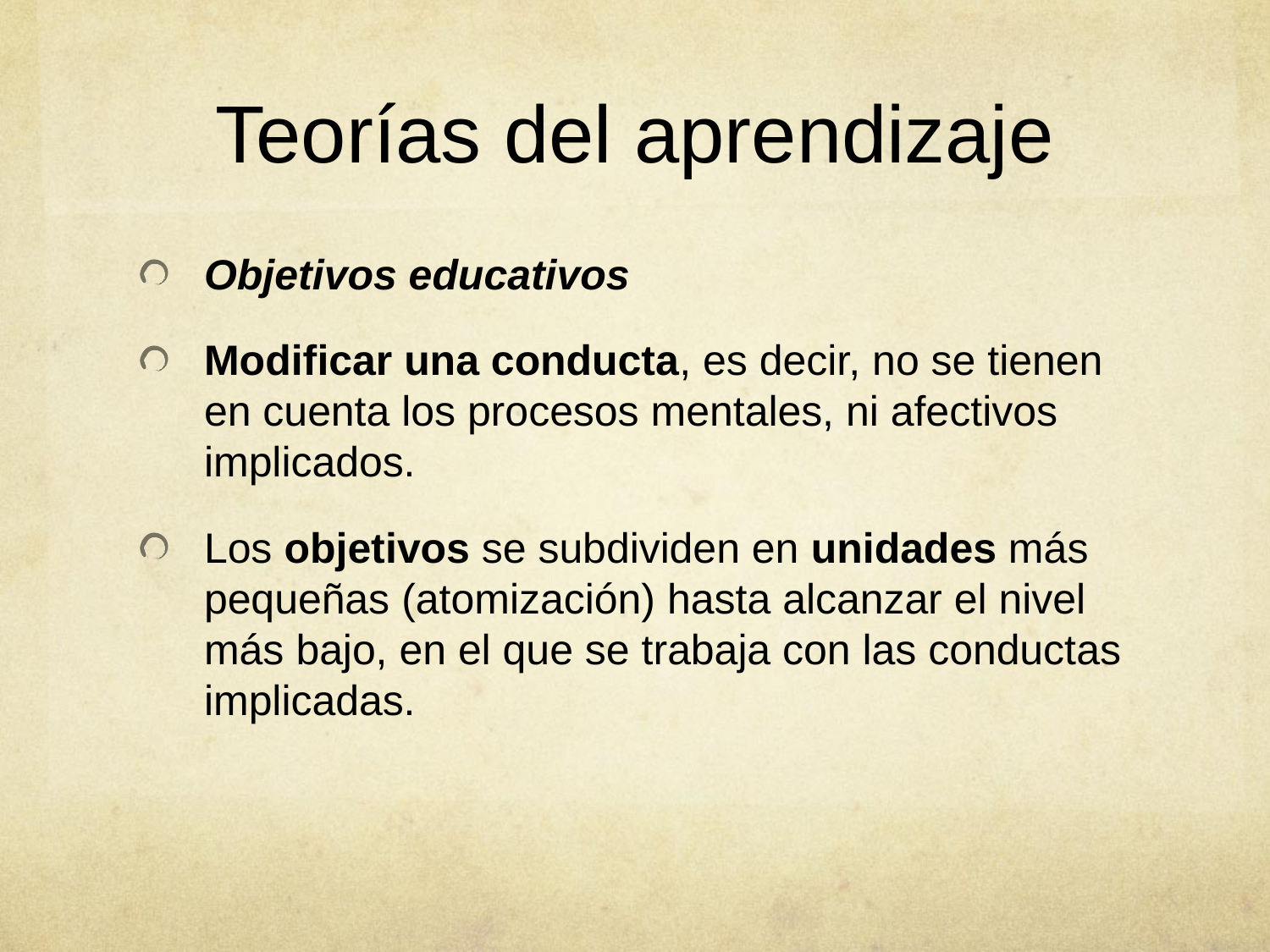

# Teorías del aprendizaje
Objetivos educativos
Modificar una conducta, es decir, no se tienen en cuenta los procesos mentales, ni afectivos implicados.
Los objetivos se subdividen en unidades más pequeñas (atomización) hasta alcanzar el nivel más bajo, en el que se trabaja con las conductas implicadas.